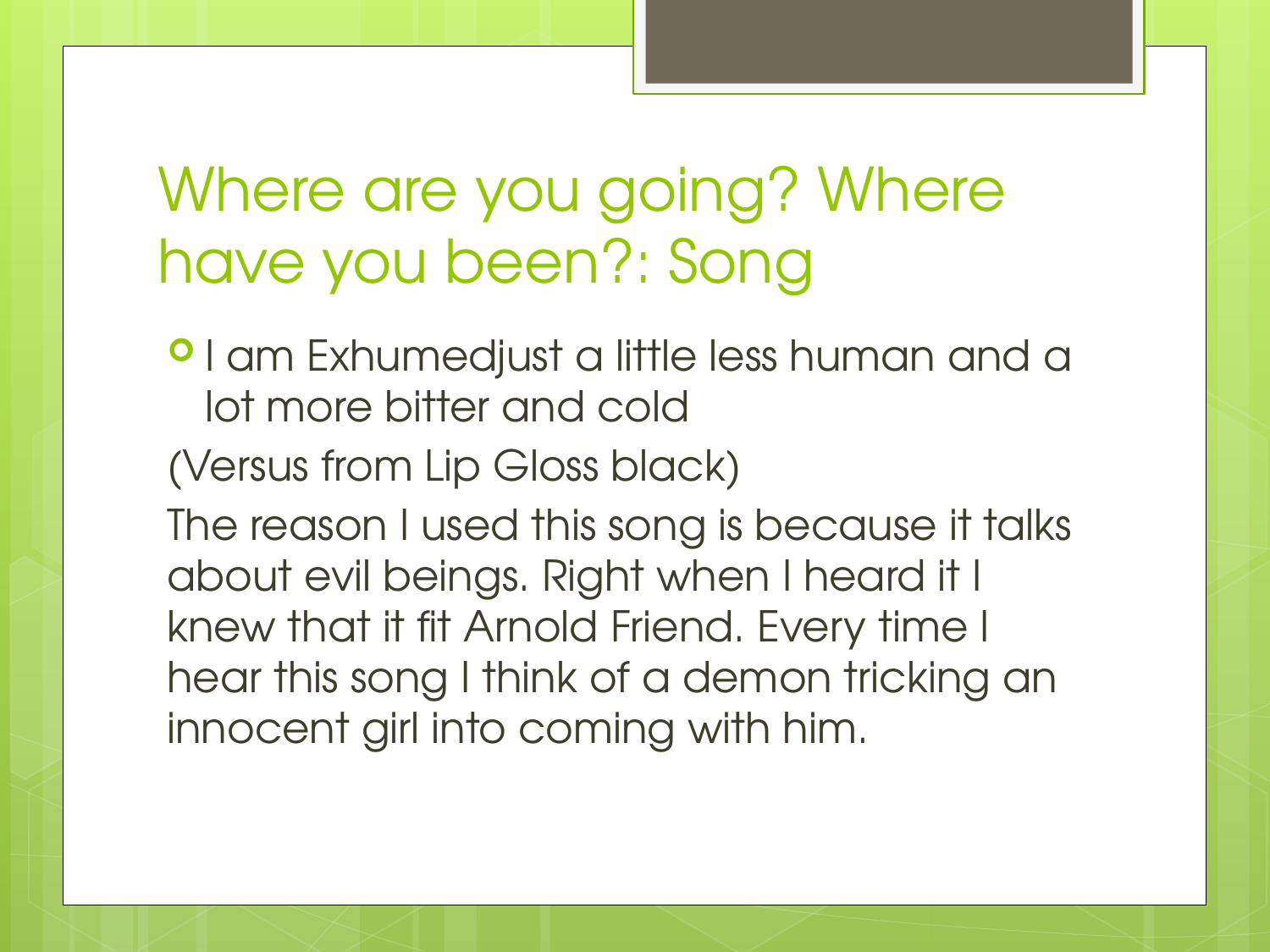

# Where are you going? Where have you been?: Song
I am Exhumedjust a little less human and a lot more bitter and cold
(Versus from Lip Gloss black)
The reason I used this song is because it talks about evil beings. Right when I heard it I knew that it fit Arnold Friend. Every time I hear this song I think of a demon tricking an innocent girl into coming with him.